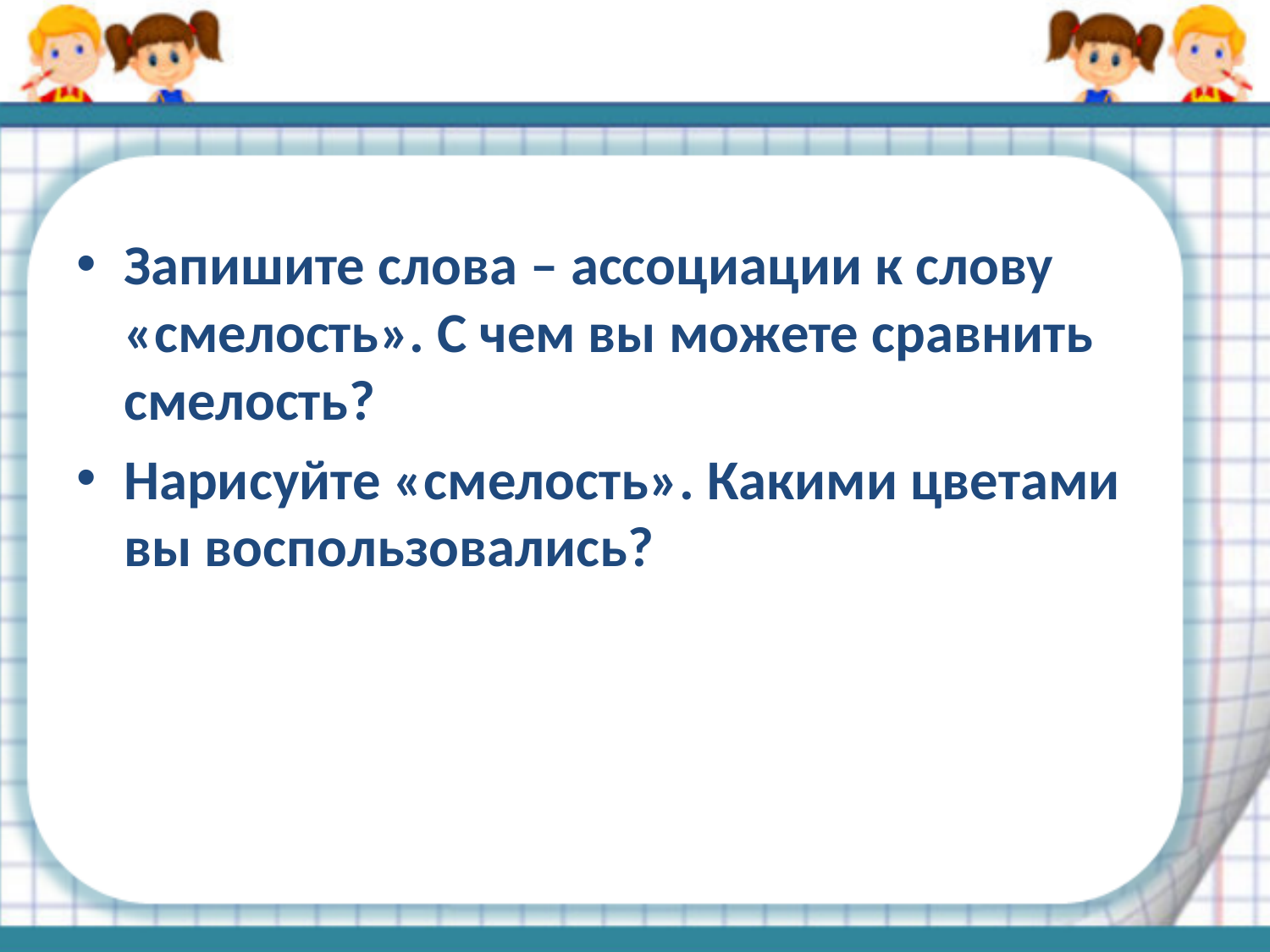

#
Запишите слова – ассоциации к слову «смелость». С чем вы можете сравнить смелость?
Нарисуйте «смелость». Какими цветами вы воспользовались?